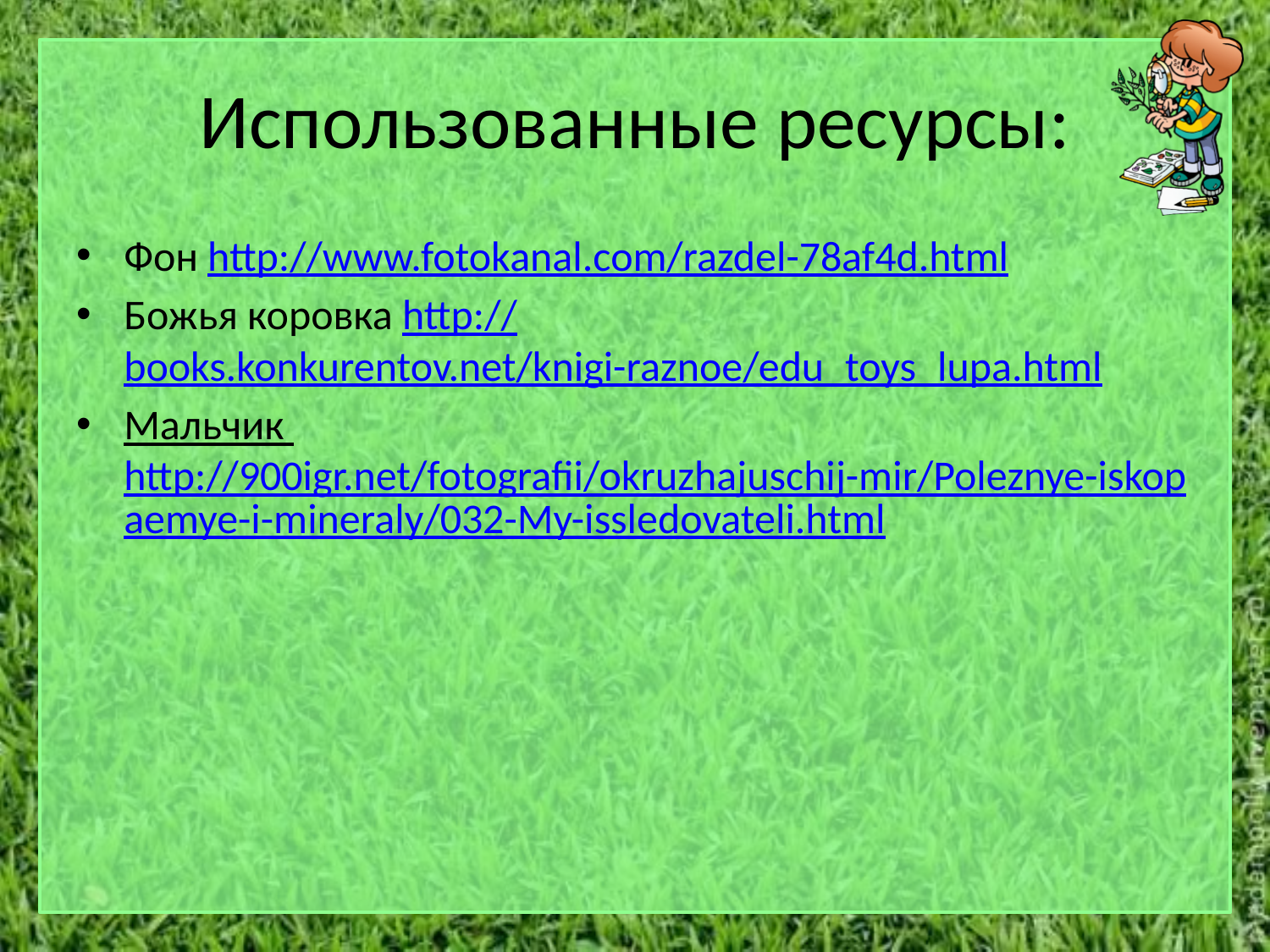

# Использованные ресурсы:
Фон http://www.fotokanal.com/razdel-78af4d.html
Божья коровка http://books.konkurentov.net/knigi-raznoe/edu_toys_lupa.html
Мальчик http://900igr.net/fotografii/okruzhajuschij-mir/Poleznye-iskopaemye-i-mineraly/032-My-issledovateli.html